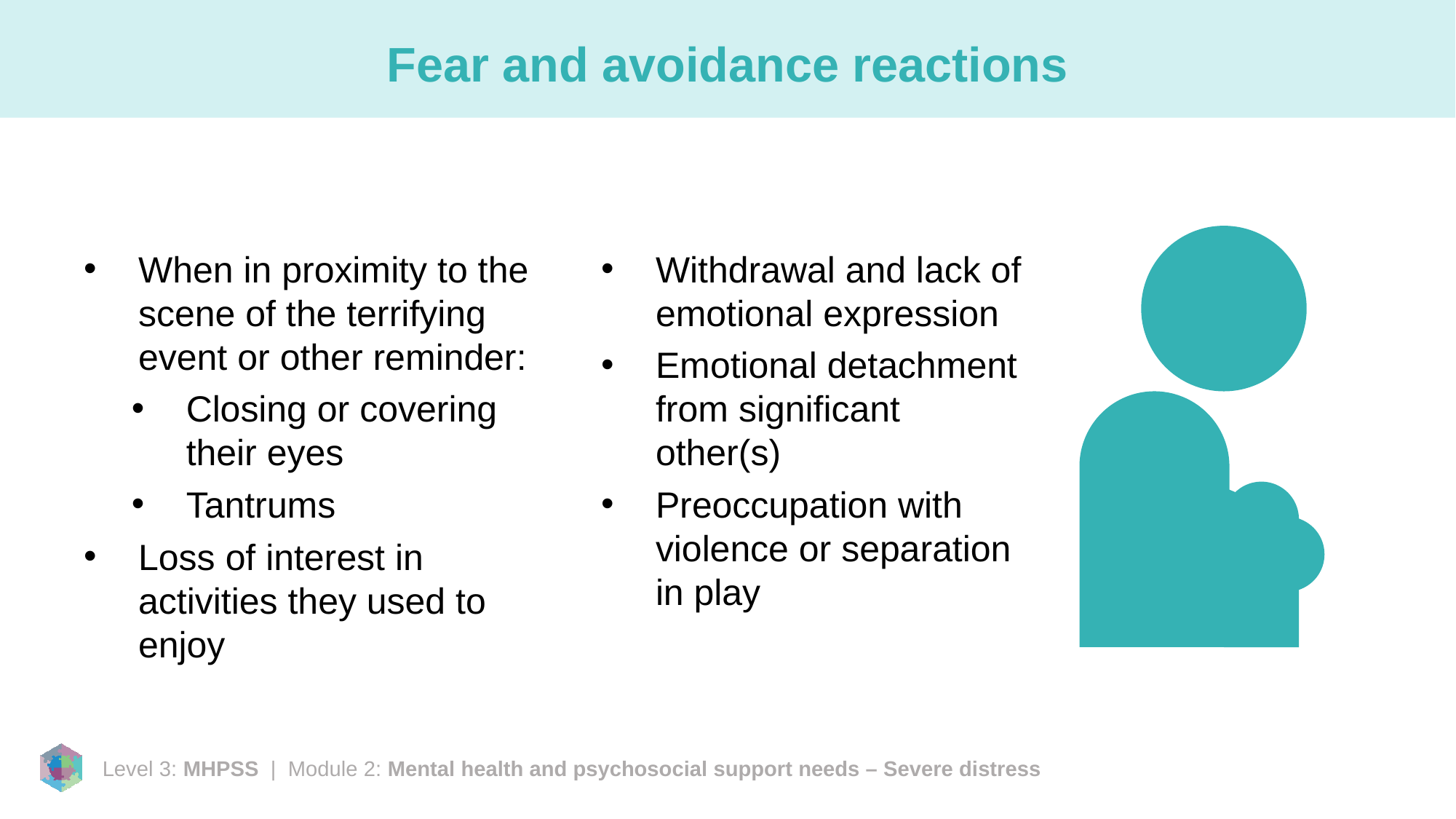

# Fear and avoidance reactions

When in proximity to the scene of the terrifying event or other reminder:
Closing or covering their eyes
Tantrums
Loss of interest in activities they used to enjoy
Withdrawal and lack of emotional expression
Emotional detachment from significant other(s)
Preoccupation with violence or separation in play